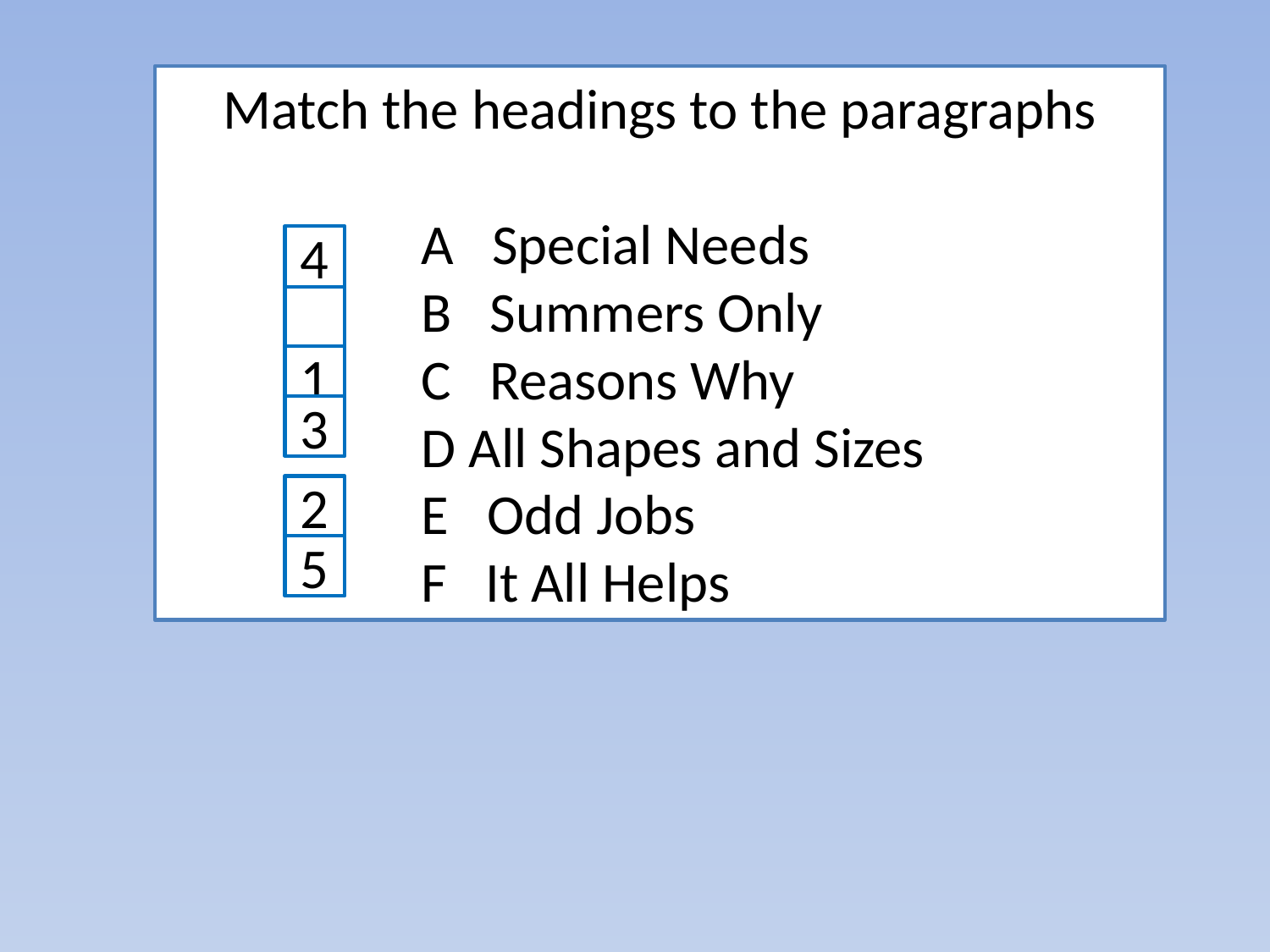

Match the headings to the paragraphs

A   Special Needs
B   Summers Only
C   Reasons Why
D All Shapes and Sizes
E   Odd Jobs
F   It All Helps
4

1
3
2
5